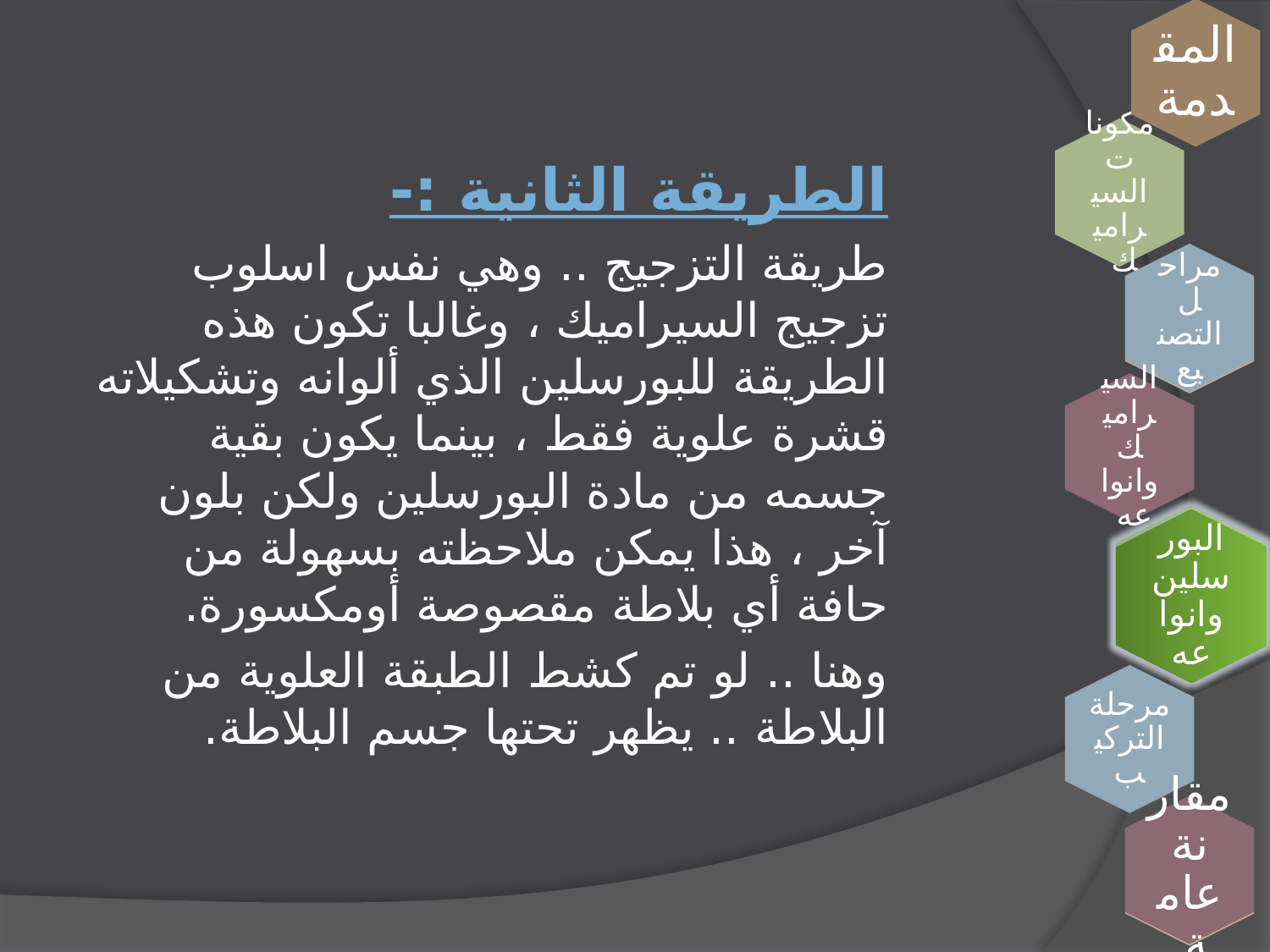

مكونات السيراميك

مراحل التصنيع
المقدمة
السيراميك وانواعه

مرحلة التركيب
البورسلين وانواعه
مقارنة عامة
الطريقة الثانية :-
طريقة التزجيج .. وهي نفس اسلوب تزجيج السيراميك ، وغالبا تكون هذه الطريقة للبورسلين الذي ألوانه وتشكيلاته قشرة علوية فقط ، بينما يكون بقية جسمه من مادة البورسلين ولكن بلون آخر ، هذا يمكن ملاحظته بسهولة من حافة أي بلاطة مقصوصة أومكسورة.
وهنا .. لو تم كشط الطبقة العلوية من البلاطة .. يظهر تحتها جسم البلاطة.